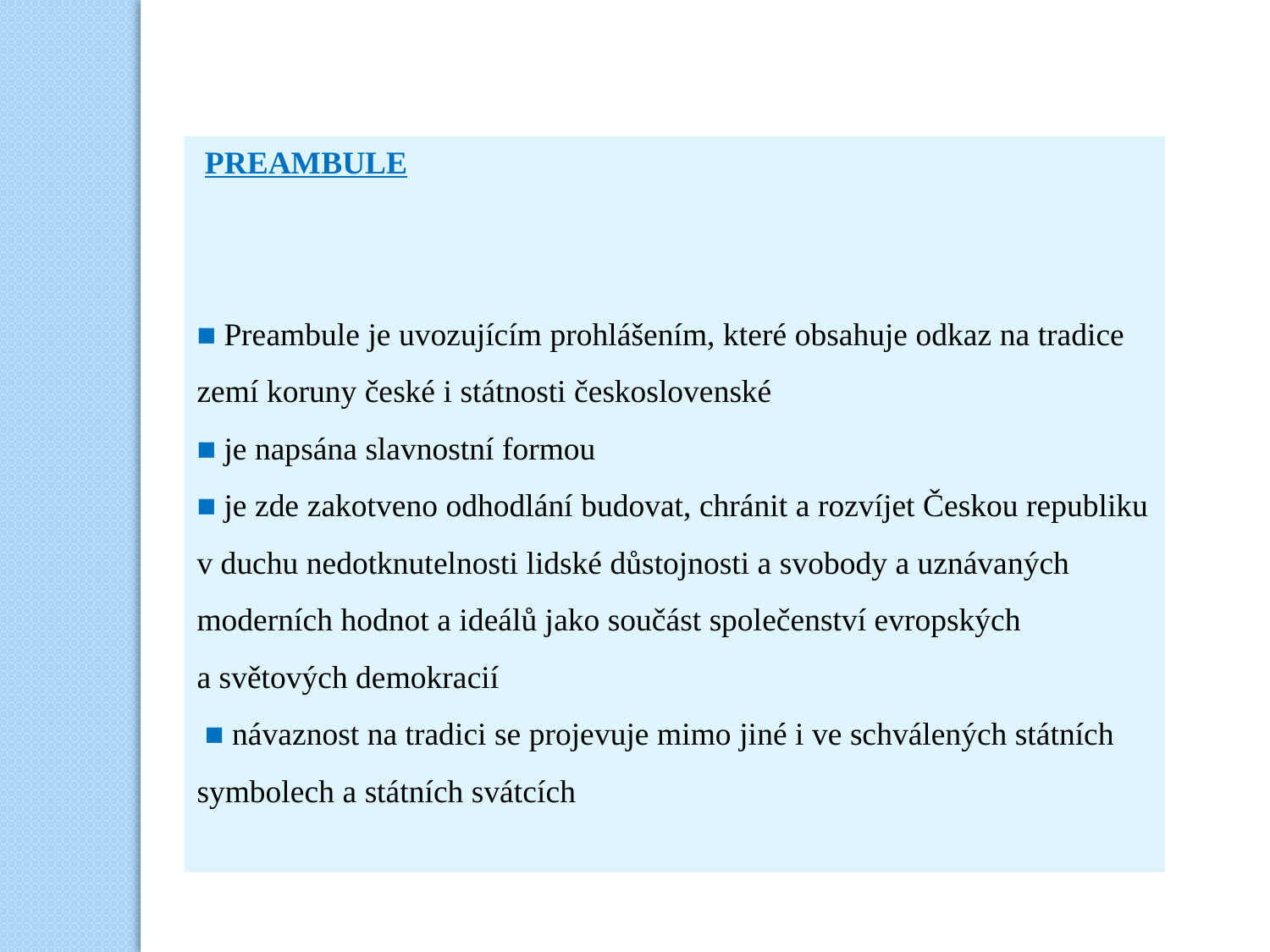

PREAMBULE

■ Preambule je uvozujícím prohlášením, které obsahuje odkaz na tradice zemí koruny české i státnosti československé
■ je napsána slavnostní formou
■ je zde zakotveno odhodlání budovat, chránit a rozvíjet Českou republiku v duchu nedotknutelnosti lidské důstojnosti a svobody a uznávaných moderních hodnot a ideálů jako součást společenství evropských
a světových demokracií
 ■ návaznost na tradici se projevuje mimo jiné i ve schválených státních symbolech a státních svátcích